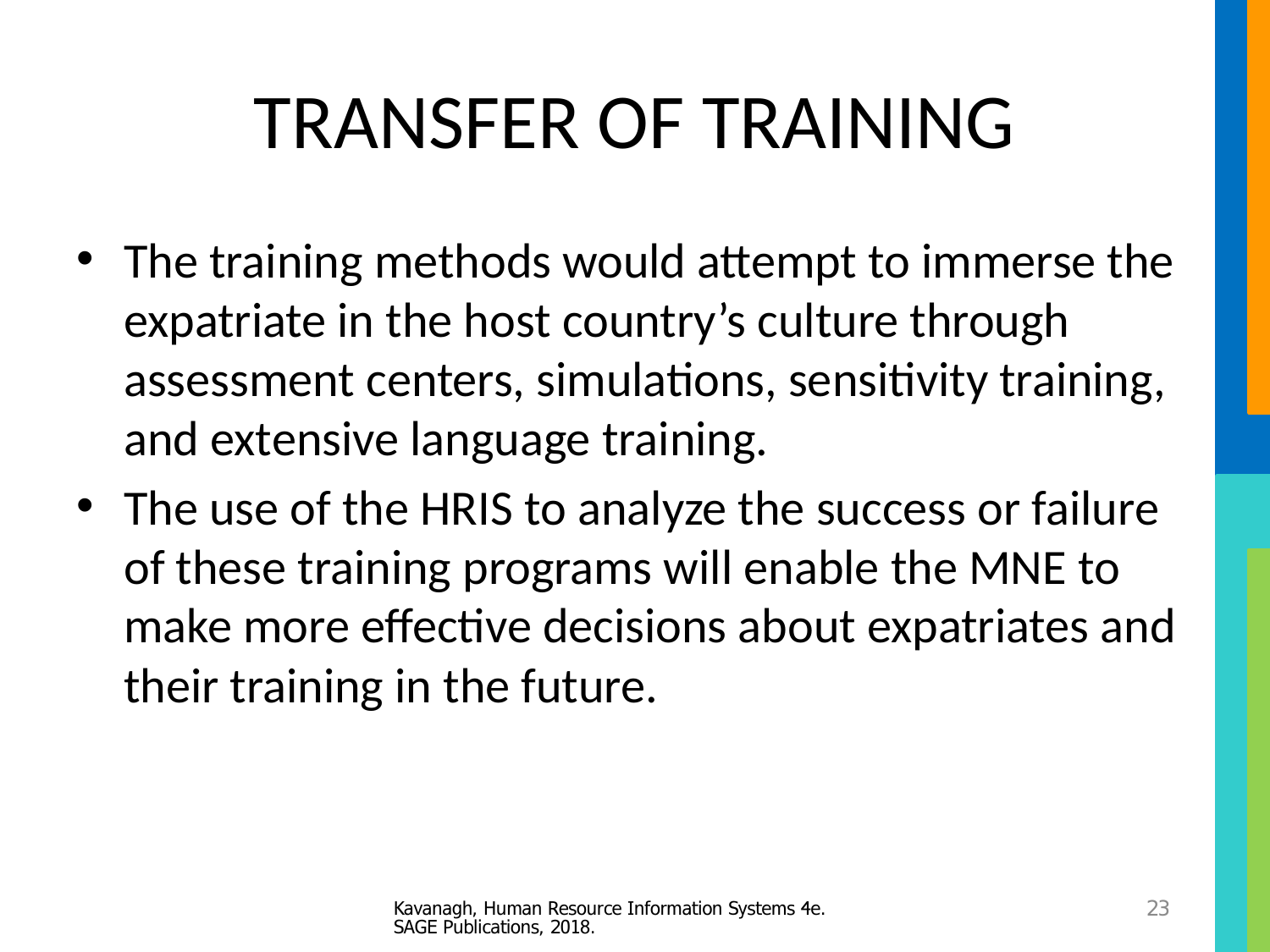

# TRANSFER OF TRAINING
The training methods would attempt to immerse the expatriate in the host country’s culture through assessment centers, simulations, sensitivity training, and extensive language training.
The use of the HRIS to analyze the success or failure of these training programs will enable the MNE to make more effective decisions about expatriates and their training in the future.
Kavanagh, Human Resource Information Systems 4e. SAGE Publications, 2018.
23